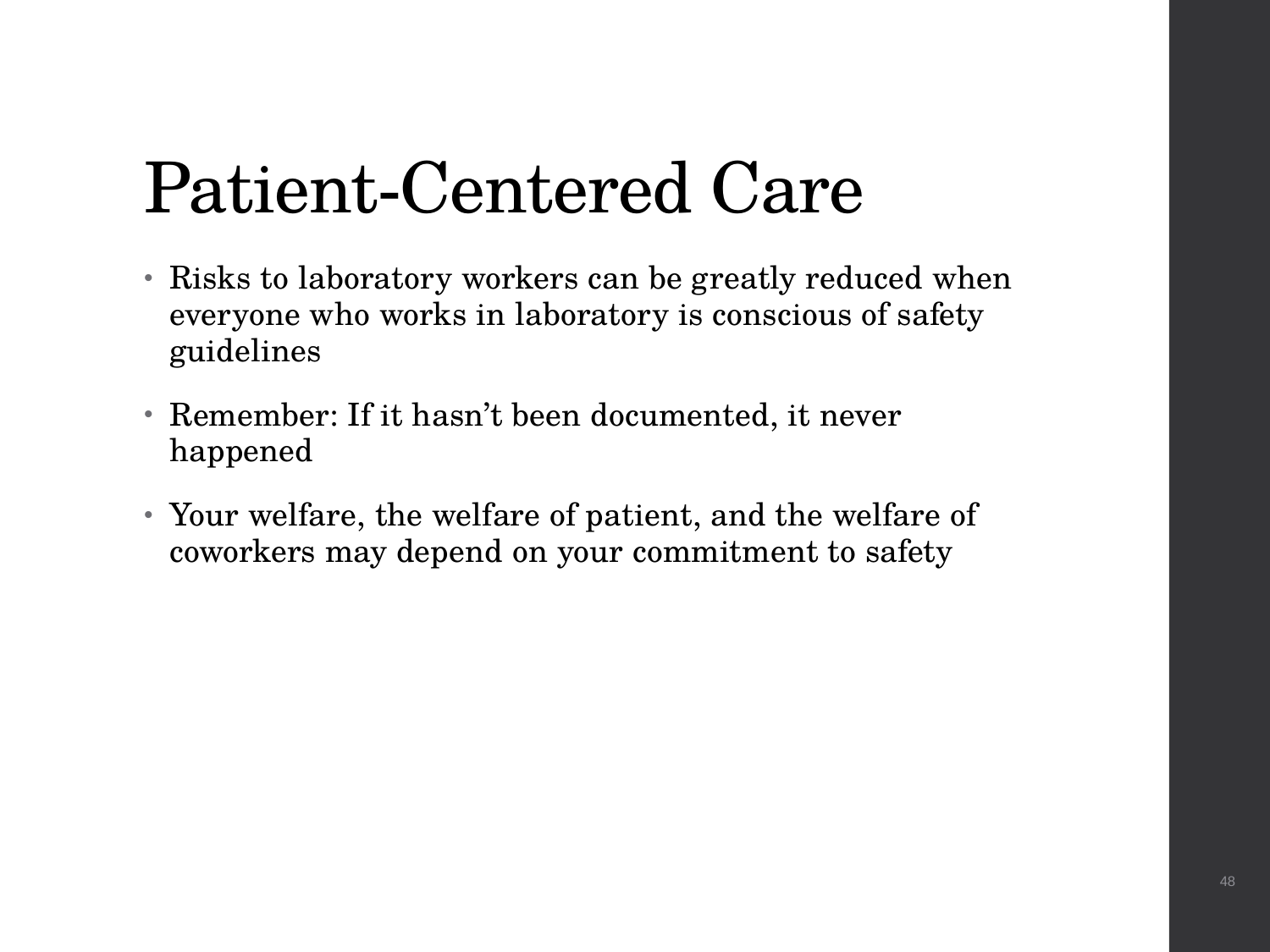

# Patient-Centered Care
Risks to laboratory workers can be greatly reduced when everyone who works in laboratory is conscious of safety guidelines
Remember: If it hasn’t been documented, it never happened
Your welfare, the welfare of patient, and the welfare of coworkers may depend on your commitment to safety
 48